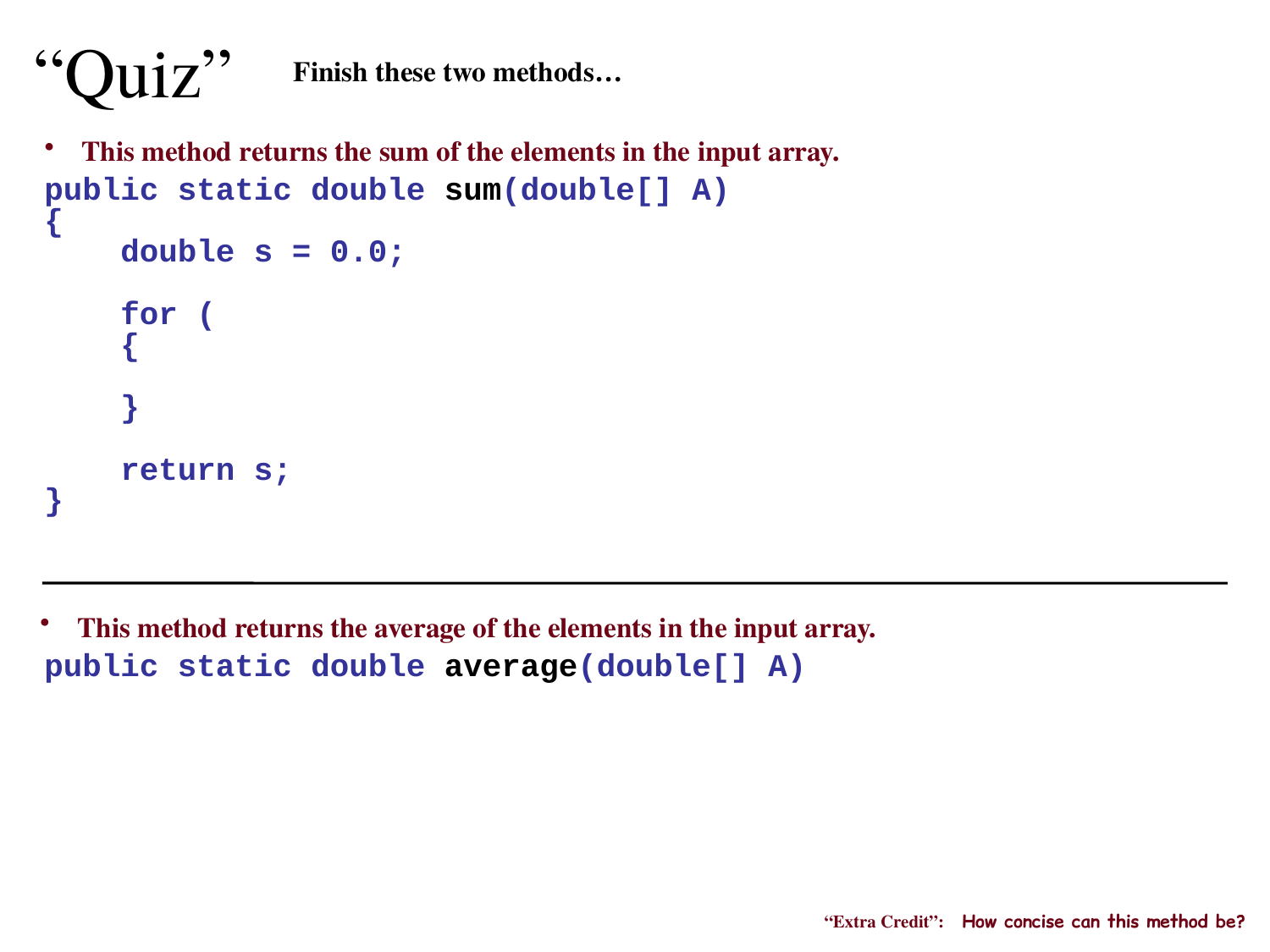

“Quiz”
Finish these two methods…
 This method returns the sum of the elements in the input array.
public static double sum(double[] A)
{
    double s = 0.0;

    for (
    {

    }

    return s;
}

 This method returns the average of the elements in the input array.
public static double average(double[] A)

“Extra Credit”:    How concise can this method be?